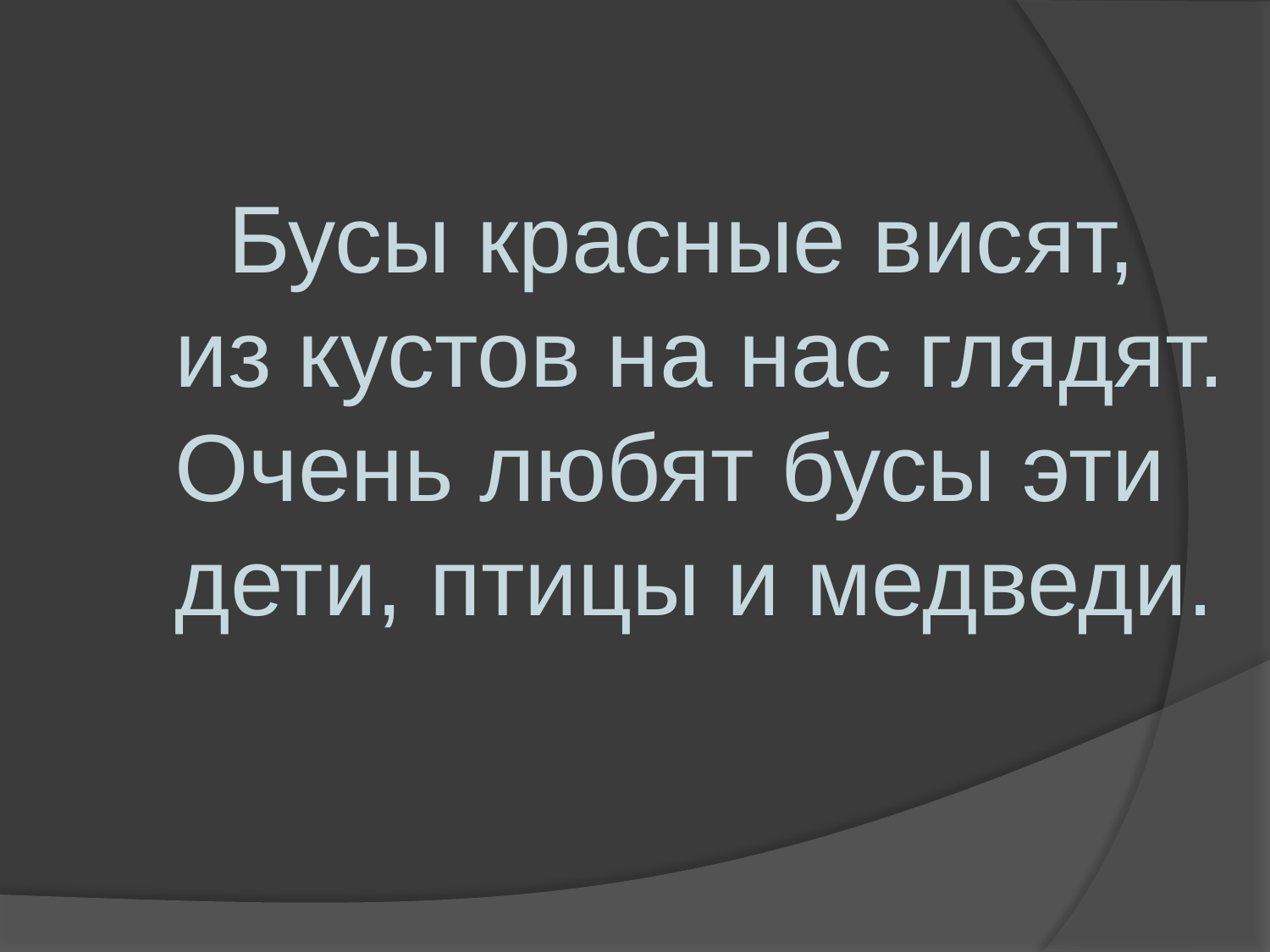

# Бусы красные висят, из кустов на нас глядят. Очень любят бусы эти дети, птицы и медведи.